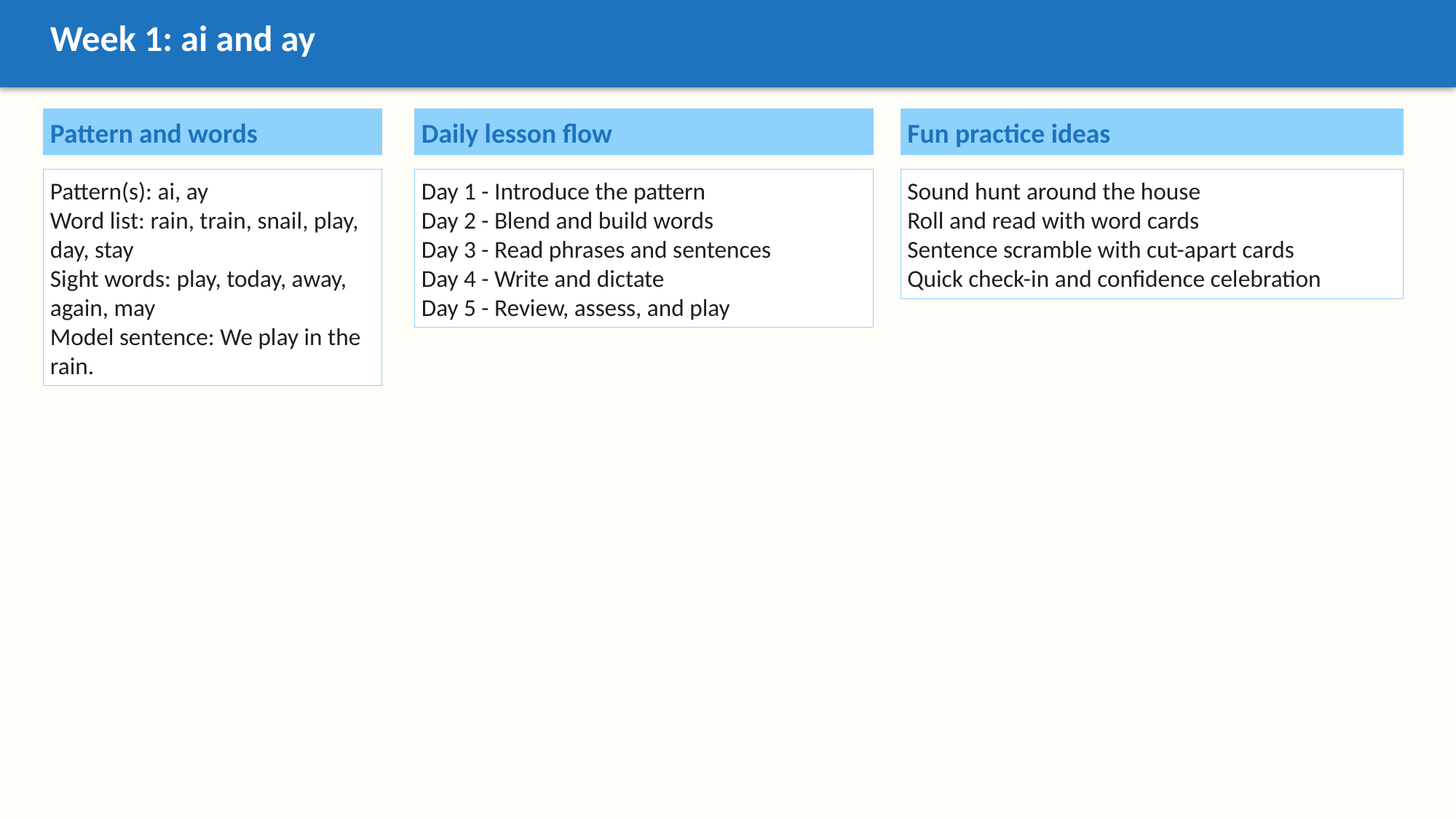

Week 1: ai and ay
Pattern and words
Daily lesson flow
Fun practice ideas
Pattern(s): ai, ay
Word list: rain, train, snail, play, day, stay
Sight words: play, today, away, again, may
Model sentence: We play in the rain.
Day 1 - Introduce the pattern
Day 2 - Blend and build words
Day 3 - Read phrases and sentences
Day 4 - Write and dictate
Day 5 - Review, assess, and play
Sound hunt around the house
Roll and read with word cards
Sentence scramble with cut-apart cards
Quick check-in and confidence celebration